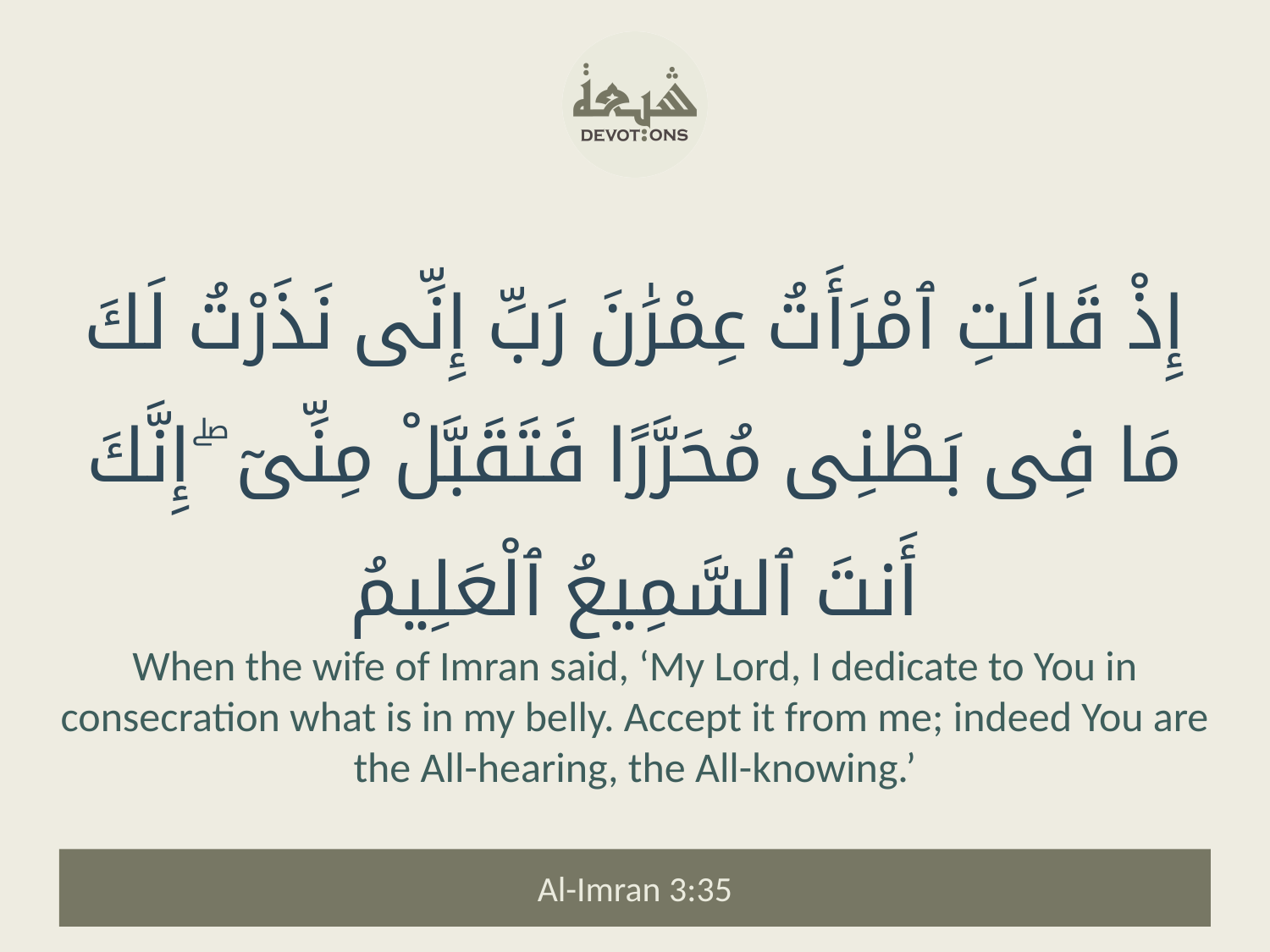

إِذْ قَالَتِ ٱمْرَأَتُ عِمْرَٰنَ رَبِّ إِنِّى نَذَرْتُ لَكَ مَا فِى بَطْنِى مُحَرَّرًا فَتَقَبَّلْ مِنِّىٓ ۖ إِنَّكَ أَنتَ ٱلسَّمِيعُ ٱلْعَلِيمُ
When the wife of Imran said, ‘My Lord, I dedicate to You in consecration what is in my belly. Accept it from me; indeed You are the All-hearing, the All-knowing.’
Al-Imran 3:35